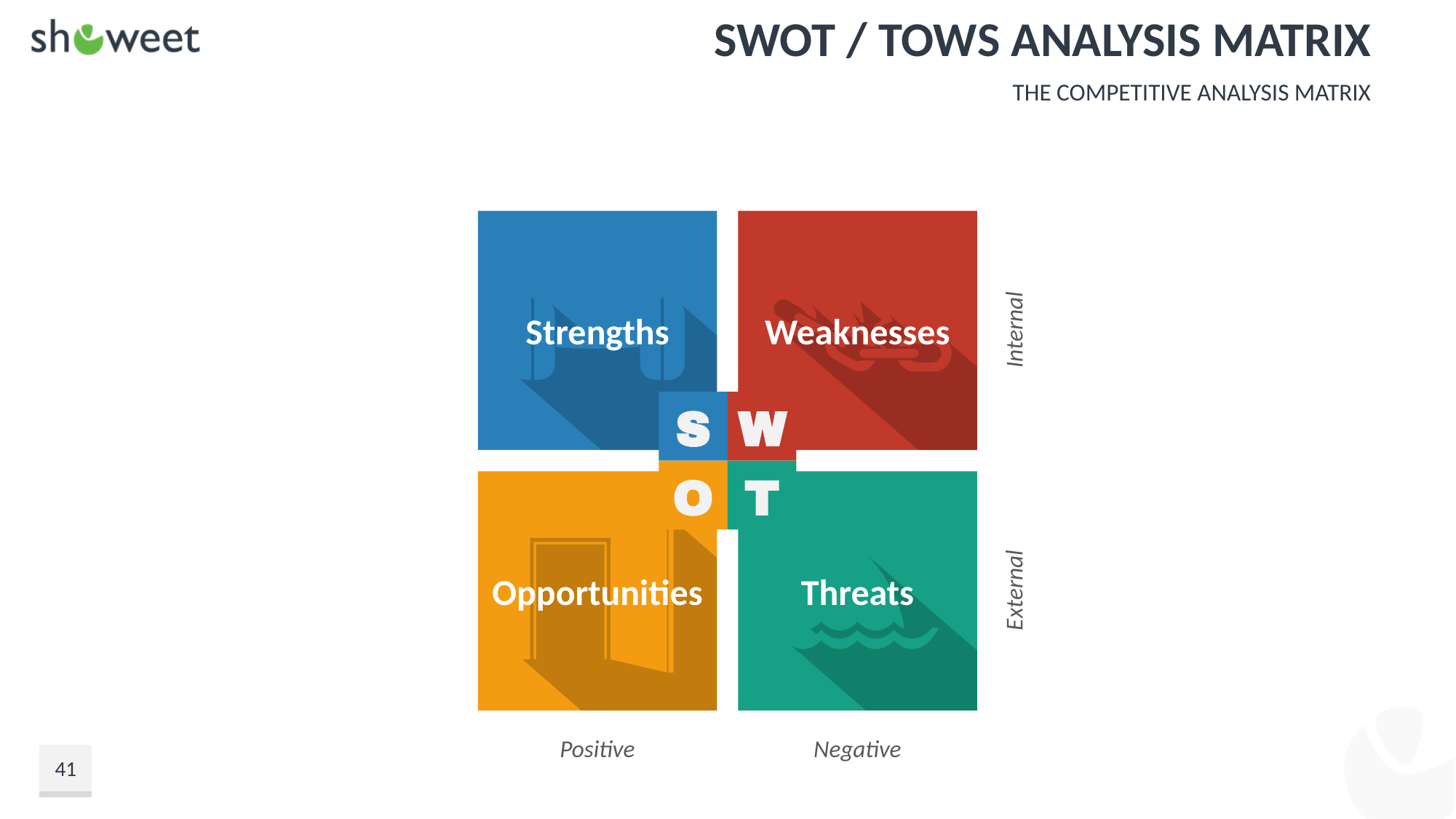

# SWOT / TOWS Analysis Matrix
The Competitive Analysis Matrix

Internal
Strengths
Weaknesses
S
W
O
T

External
Threats
Opportunities
Positive
Negative
41